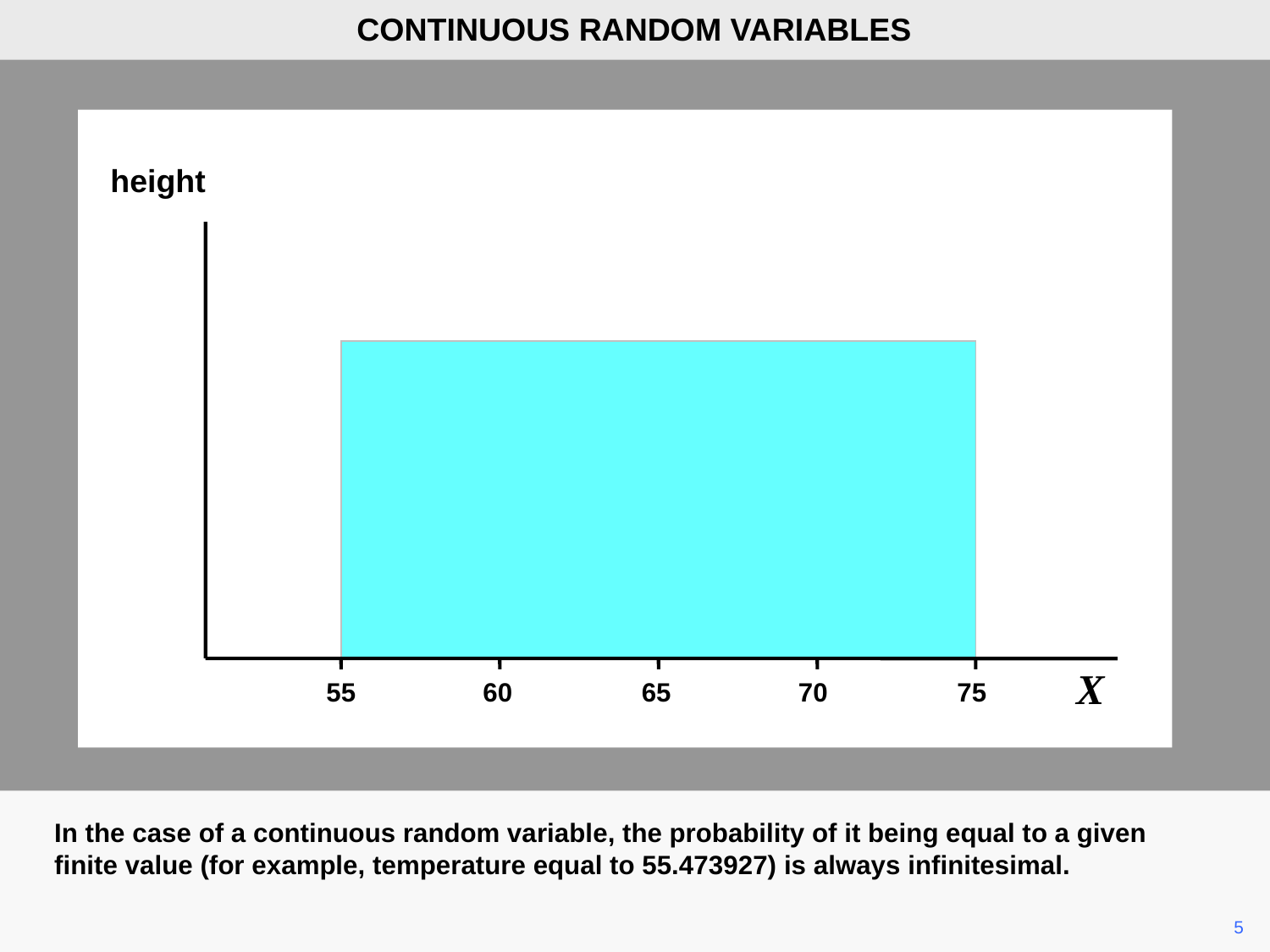

CONTINUOUS RANDOM VARIABLES

height

X

55
65
60
70
75

In the case of a continuous random variable, the probability of it being equal to a given finite value (for example, temperature equal to 55.473927) is always infinitesimal.
	5